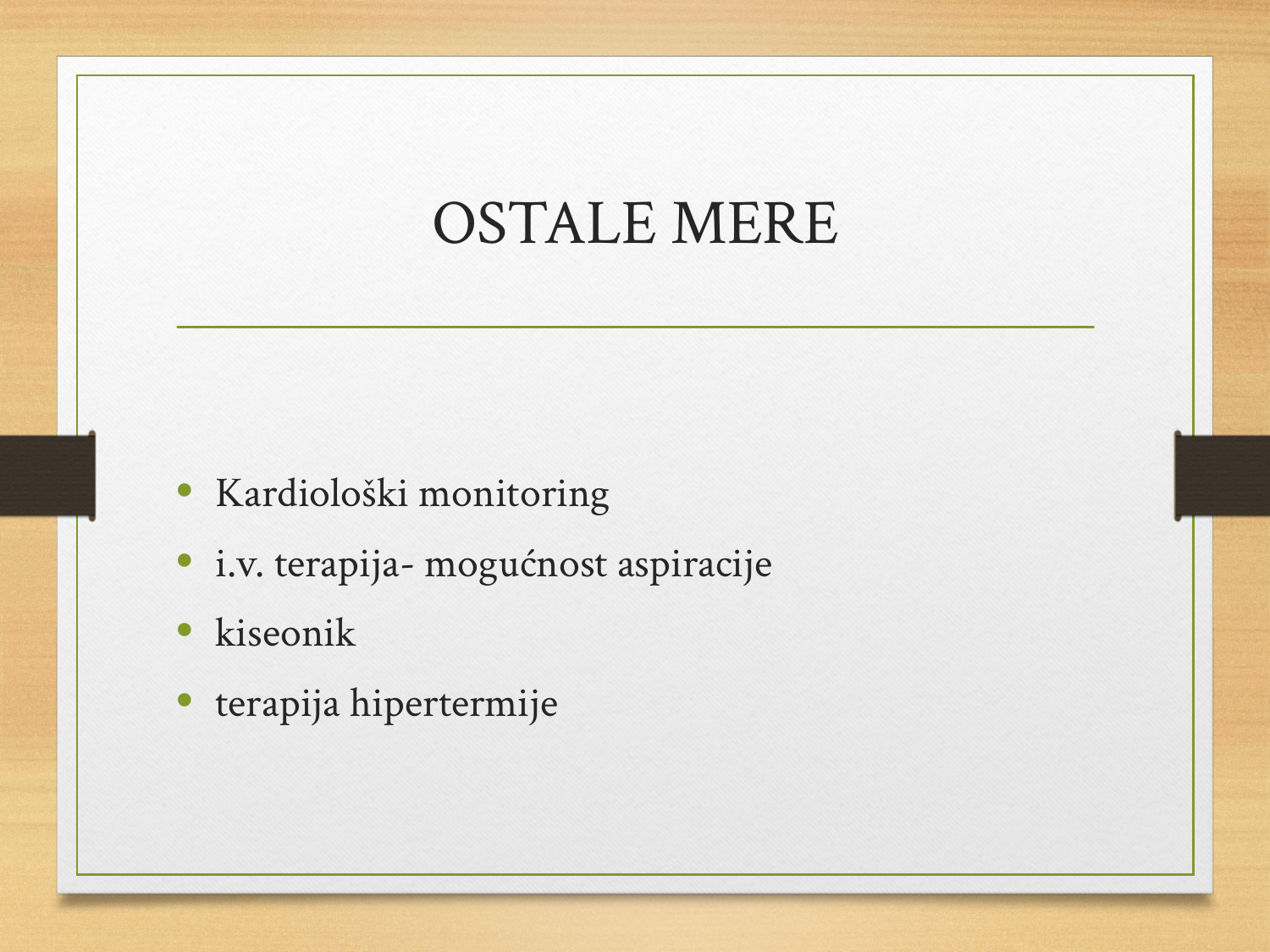

# OSTALE MERE

Kardiološki monitoring
i.v. terapija- mogućnost aspiracije
kiseonik
terapija hipertermije